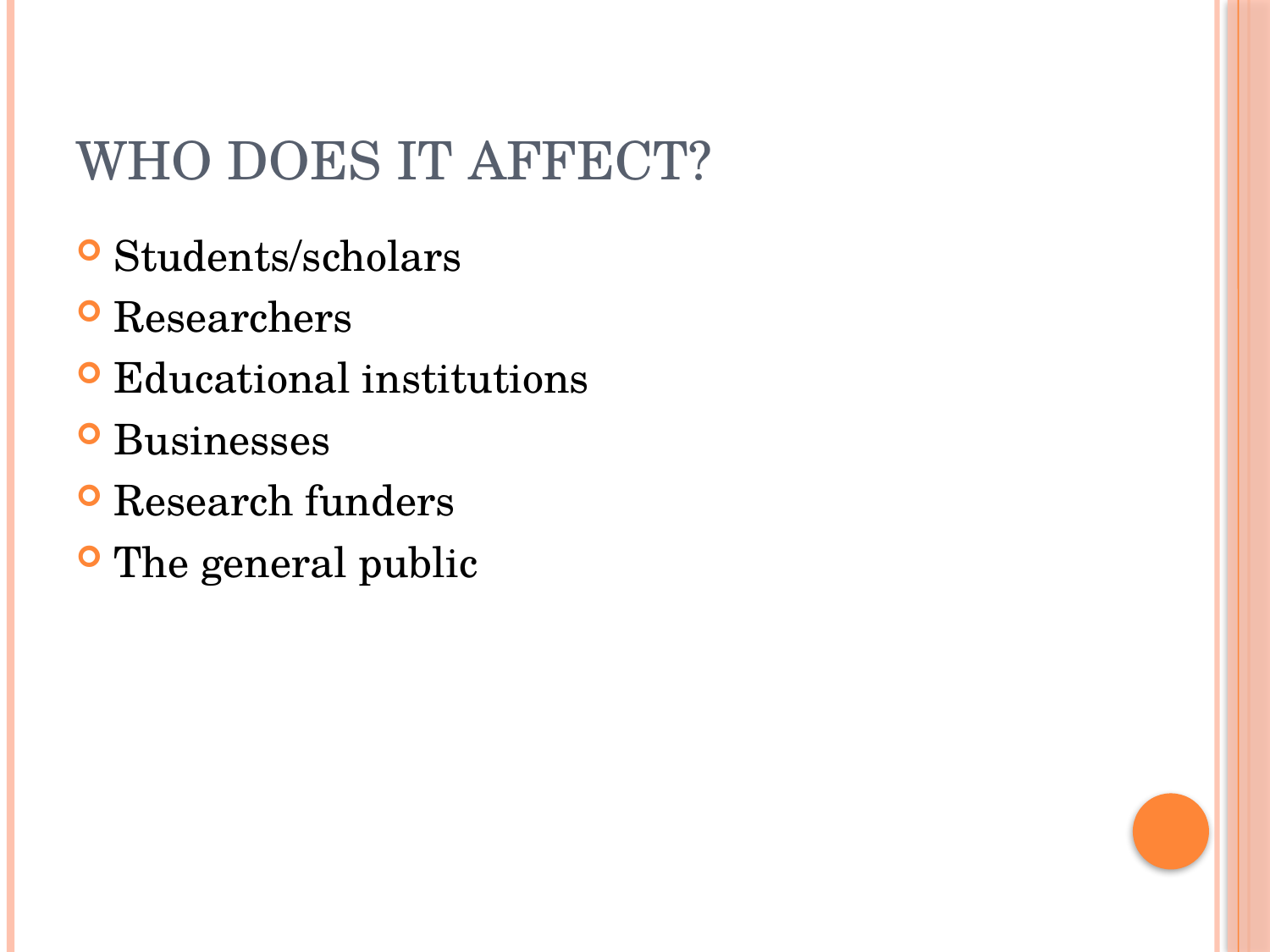

# WHO does it affect?
Students/scholars
Researchers
Educational institutions
Businesses
Research funders
The general public